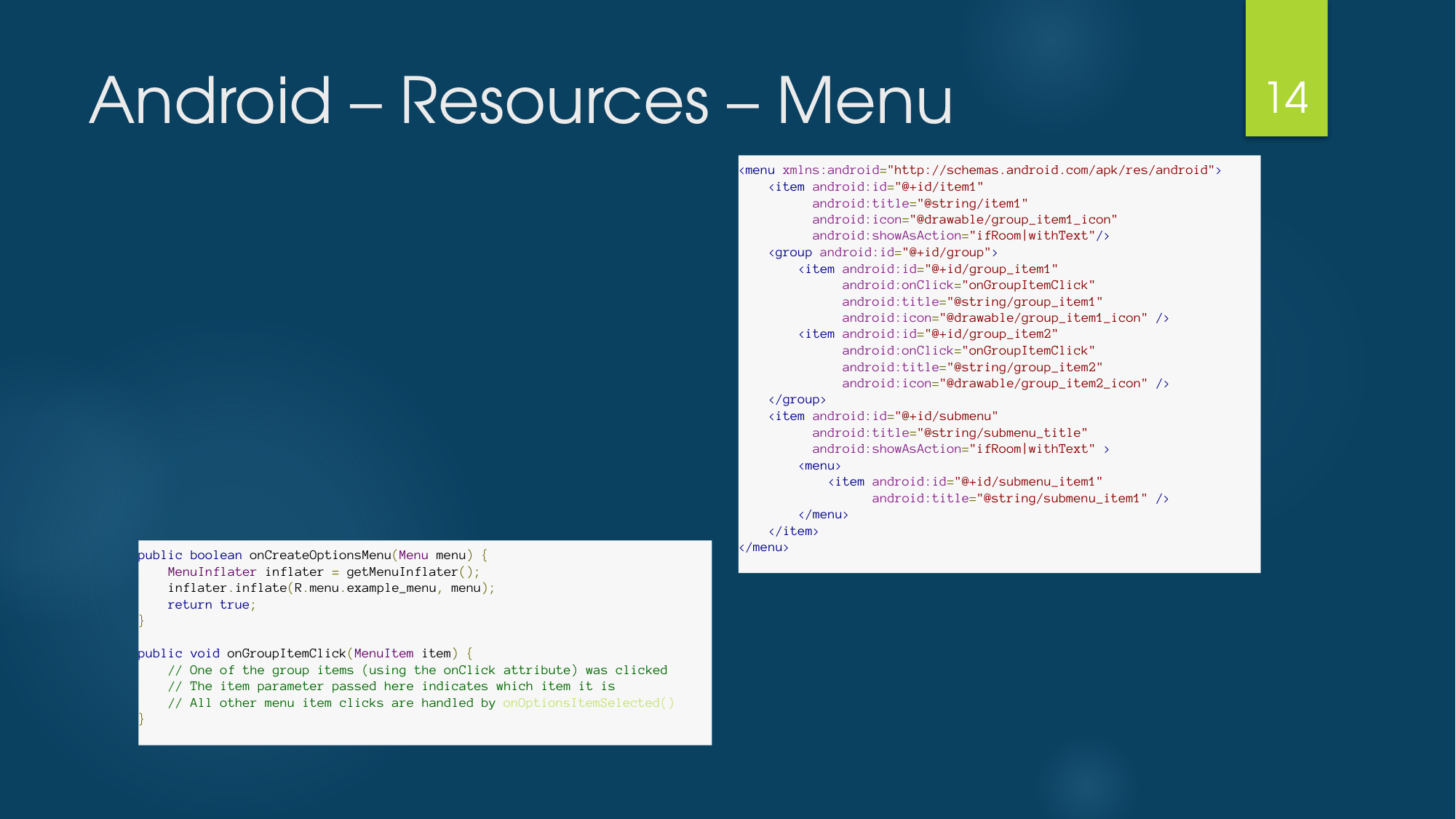

14
# Android – Resources – Menu
<menu xmlns:android="http://schemas.android.com/apk/res/android">
    <item android:id="@+id/item1"
          android:title="@string/item1"
          android:icon="@drawable/group_item1_icon"
          android:showAsAction="ifRoom|withText"/>
    <group android:id="@+id/group">
        <item android:id="@+id/group_item1"
              android:onClick="onGroupItemClick"
              android:title="@string/group_item1"
              android:icon="@drawable/group_item1_icon" />
        <item android:id="@+id/group_item2"
              android:onClick="onGroupItemClick"
              android:title="@string/group_item2"
              android:icon="@drawable/group_item2_icon" />
    </group>
    <item android:id="@+id/submenu"
          android:title="@string/submenu_title"
          android:showAsAction="ifRoom|withText" >
        <menu>
            <item android:id="@+id/submenu_item1"
                  android:title="@string/submenu_item1" />
        </menu>
    </item>
</menu>

public boolean onCreateOptionsMenu(Menu menu) {
    MenuInflater inflater = getMenuInflater();
    inflater.inflate(R.menu.example_menu, menu);
    return true;
}
public void onGroupItemClick(MenuItem item) {
    // One of the group items (using the onClick attribute) was clicked
    // The item parameter passed here indicates which item it is
    // All other menu item clicks are handled by onOptionsItemSelected()
}